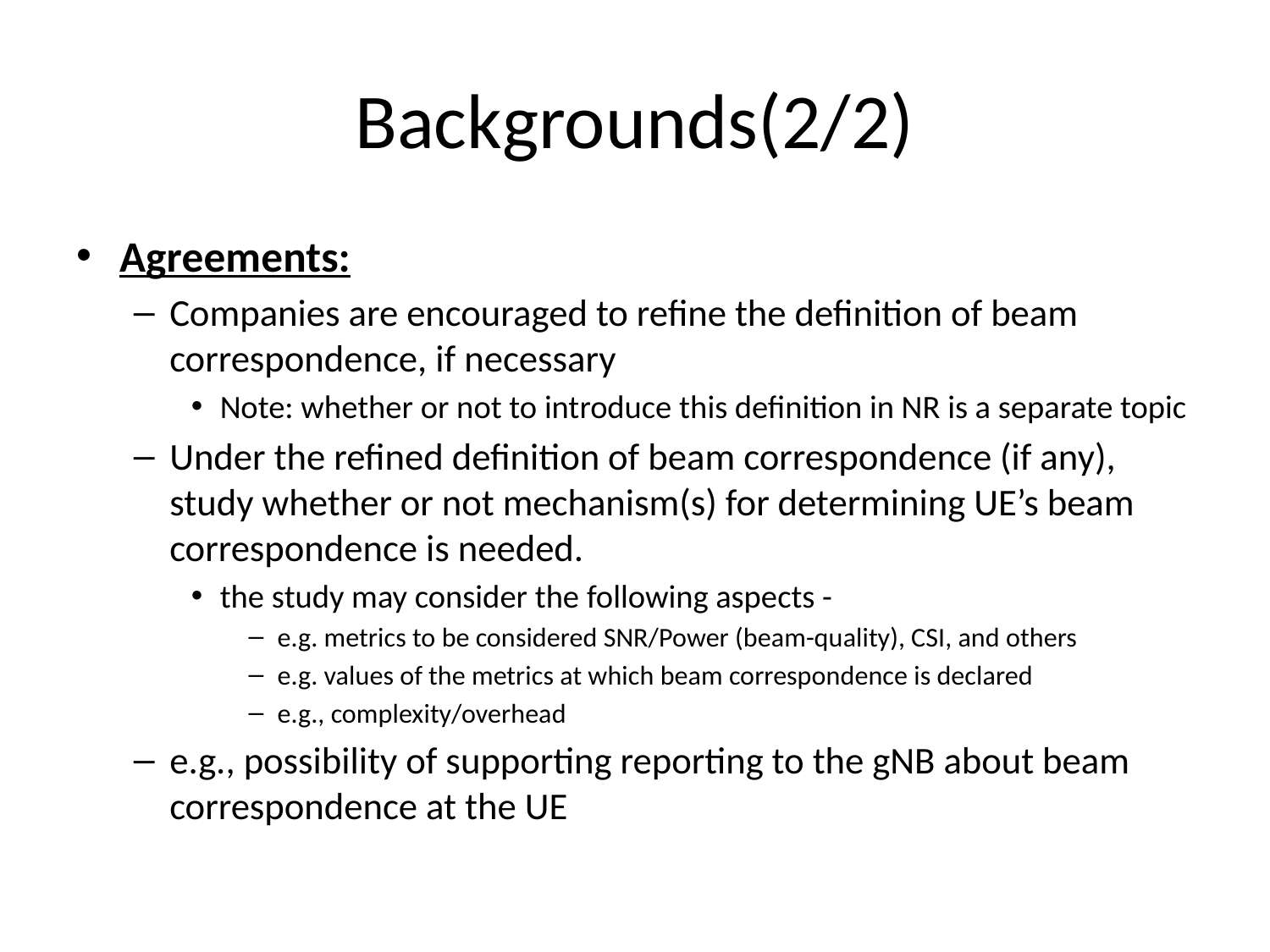

# Backgrounds(2/2)
Agreements:
Companies are encouraged to refine the definition of beam correspondence, if necessary
Note: whether or not to introduce this definition in NR is a separate topic
Under the refined definition of beam correspondence (if any), study whether or not mechanism(s) for determining UE’s beam correspondence is needed.
the study may consider the following aspects -
e.g. metrics to be considered SNR/Power (beam-quality), CSI, and others
e.g. values of the metrics at which beam correspondence is declared
e.g., complexity/overhead
e.g., possibility of supporting reporting to the gNB about beam correspondence at the UE